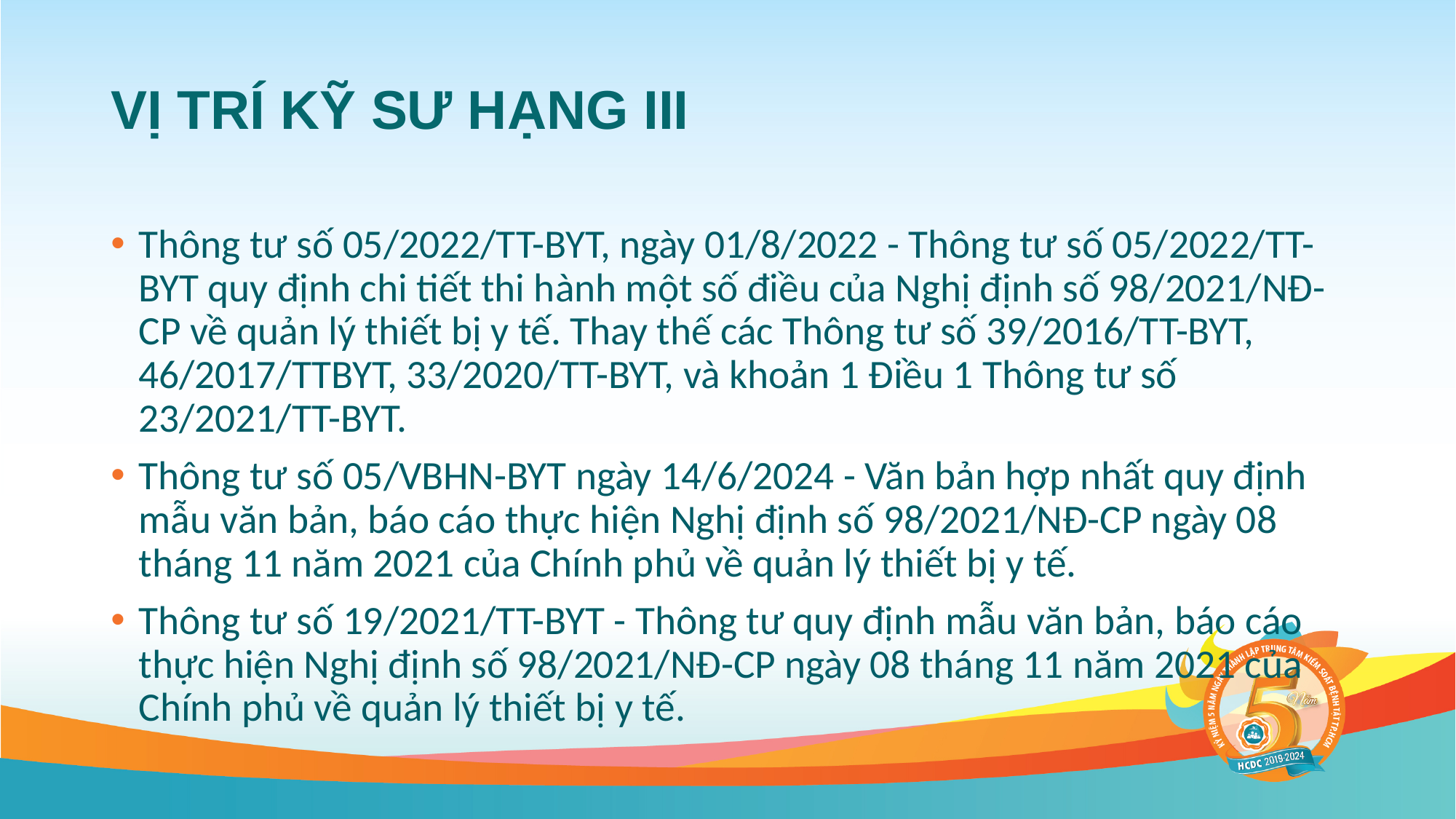

# VỊ TRÍ KỸ SƯ HẠNG III
Thông tư số 05/2022/TT-BYT, ngày 01/8/2022 - Thông tư số 05/2022/TT-BYT quy định chi tiết thi hành một số điều của Nghị định số 98/2021/NĐ-CP về quản lý thiết bị y tế. Thay thế các Thông tư số 39/2016/TT-BYT, 46/2017/TTBYT, 33/2020/TT-BYT, và khoản 1 Điều 1 Thông tư số 23/2021/TT-BYT.
Thông tư số 05/VBHN-BYT ngày 14/6/2024 - Văn bản hợp nhất quy định mẫu văn bản, báo cáo thực hiện Nghị định số 98/2021/NĐ-CP ngày 08 tháng 11 năm 2021 của Chính phủ về quản lý thiết bị y tế.
Thông tư số 19/2021/TT-BYT - Thông tư quy định mẫu văn bản, báo cáo thực hiện Nghị định số 98/2021/NĐ-CP ngày 08 tháng 11 năm 2021 của Chính phủ về quản lý thiết bị y tế.